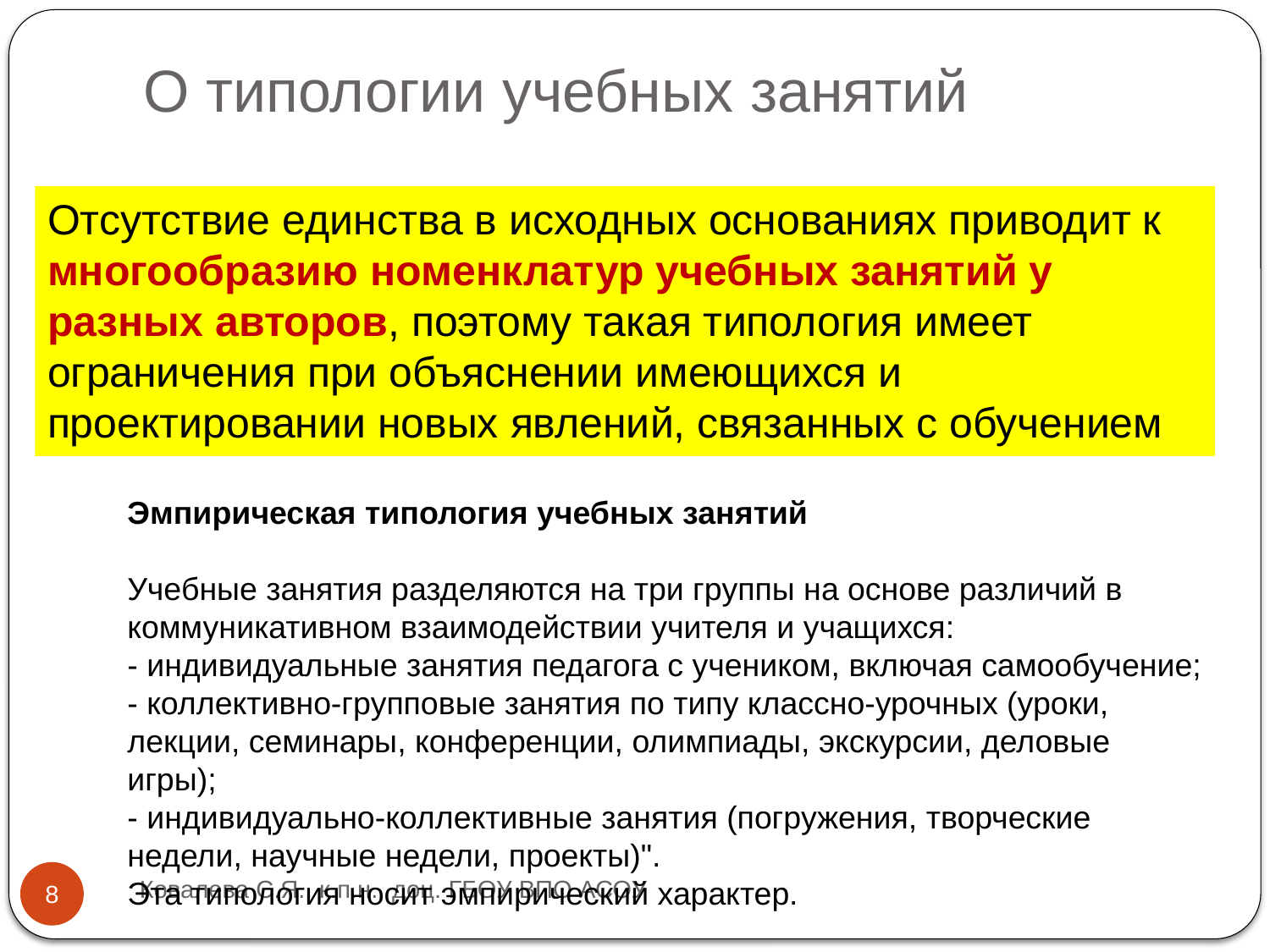

# О типологии учебных занятий
Отсутствие единства в исходных основаниях приводит к многообразию номенклатур учебных занятий у разных авторов, поэтому такая типология имеет ограничения при объяснении имеющихся и проектировании новых явлений, связанных с обучением
Эмпирическая типология учебных занятий

Учебные занятия разделяются на три группы на основе различий в коммуникативном взаимодействии учителя и учащихся:
- индивидуальные занятия педагога с учеником, включая самообучение;
- коллективно-групповые занятия по типу классно-урочных (уроки, лекции, семинары, конференции, олимпиады, экскурсии, деловые игры);
- индивидуально-коллективные занятия (погружения, творческие недели, научные недели, проекты)".
Эта типология носит эмпирический характер.
Ковалева С.Я., к.п.н., доц. ГБОУ ВПО АСОУ
8